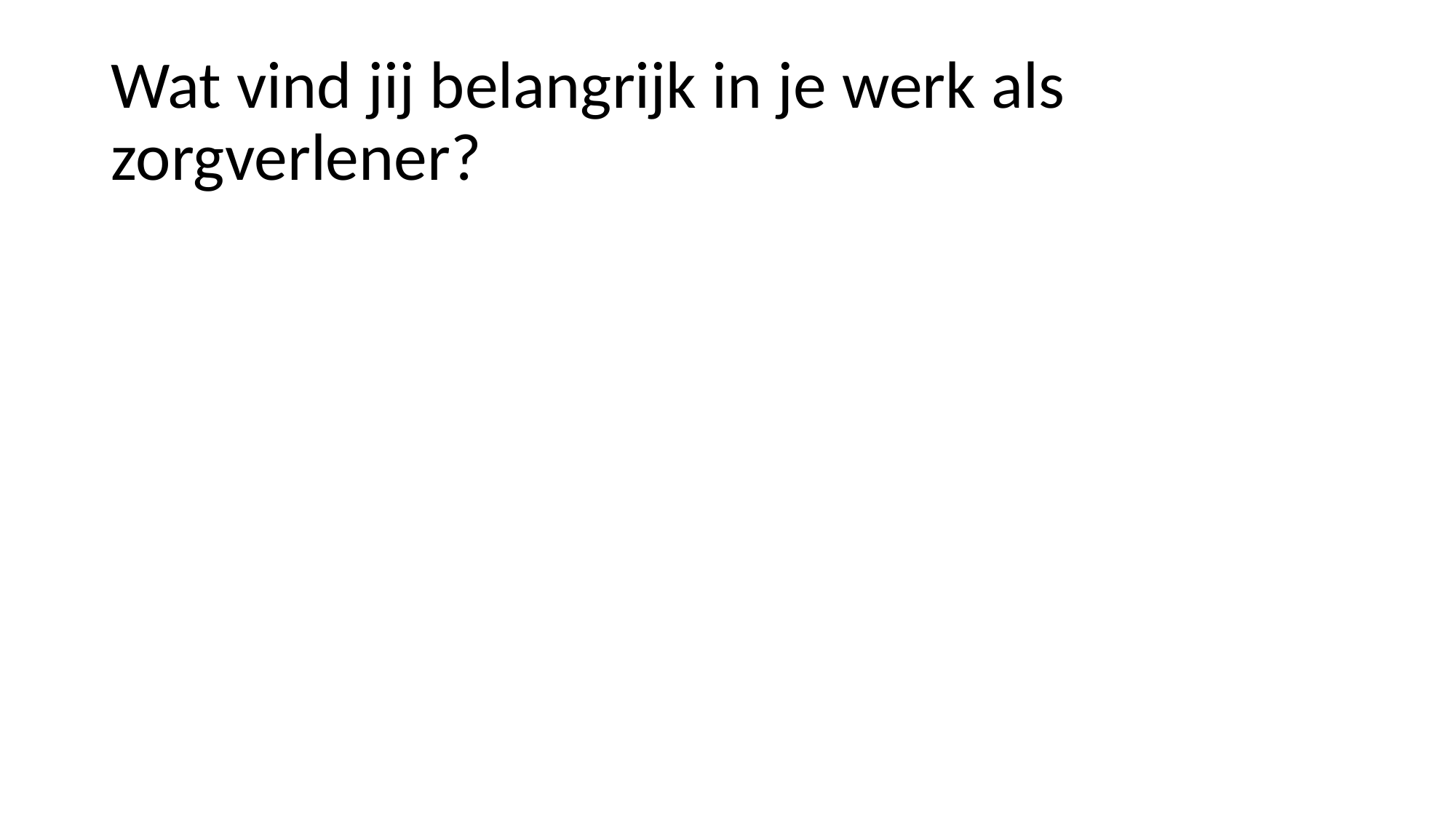

# Wat vind jij belangrijk in je werk als zorgverlener?